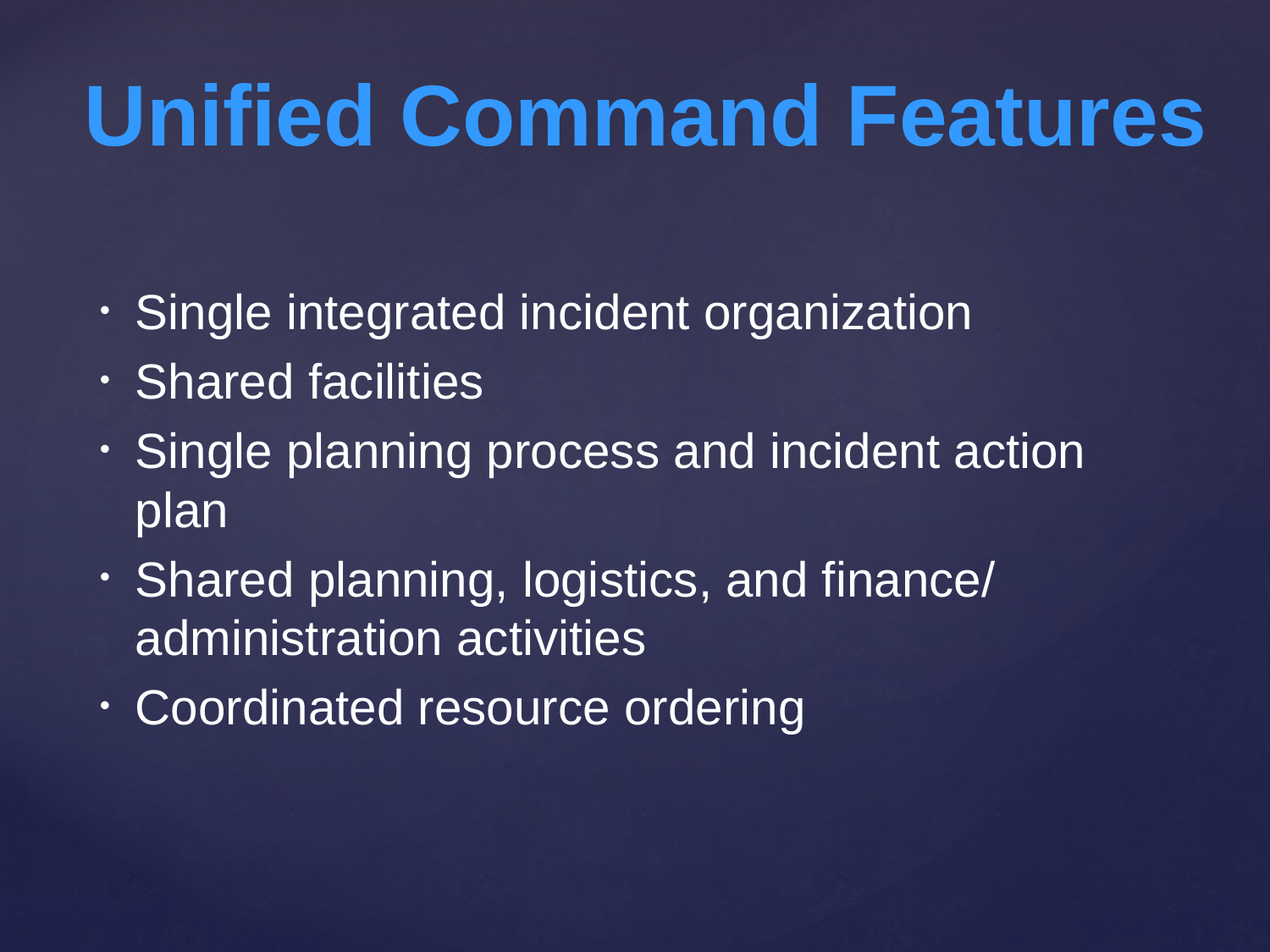

# Unified Command Features
Single integrated incident organization
Shared facilities
Single planning process and incident action plan
Shared planning, logistics, and finance/ administration activities
Coordinated resource ordering